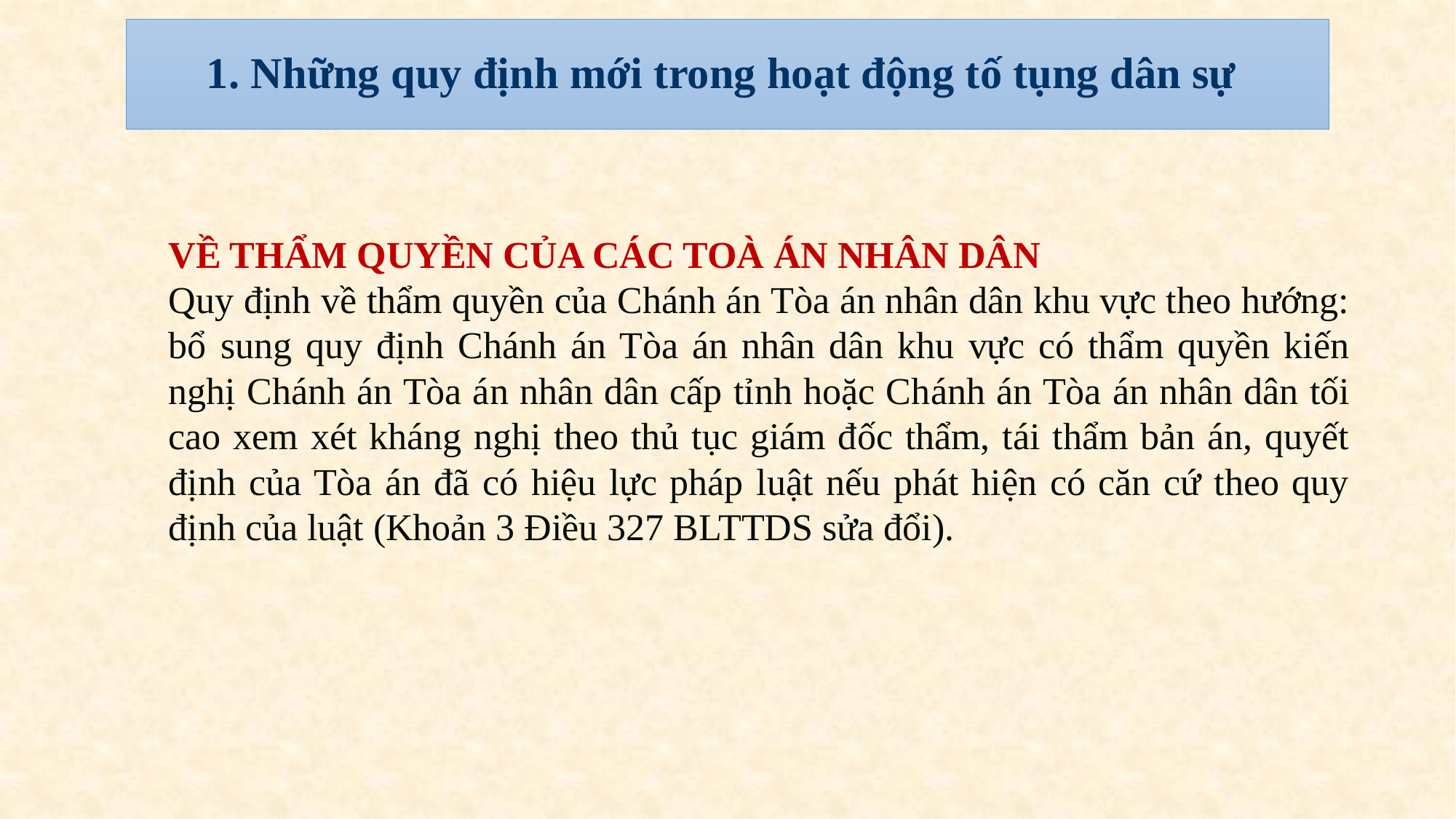

# 1. Những quy định mới trong hoạt động tố tụng dân sự

VỀ THẨM QUYỀN CỦA CÁC TOÀ ÁN NHÂN DÂN
Quy định về thẩm quyền của Chánh án Tòa án nhân dân khu vực theo hướng: bổ sung quy định Chánh án Tòa án nhân dân khu vực có thẩm quyền kiến nghị Chánh án Tòa án nhân dân cấp tỉnh hoặc Chánh án Tòa án nhân dân tối cao xem xét kháng nghị theo thủ tục giám đốc thẩm, tái thẩm bản án, quyết định của Tòa án đã có hiệu lực pháp luật nếu phát hiện có căn cứ theo quy định của luật (Khoản 3 Điều 327 BLTTDS sửa đổi).